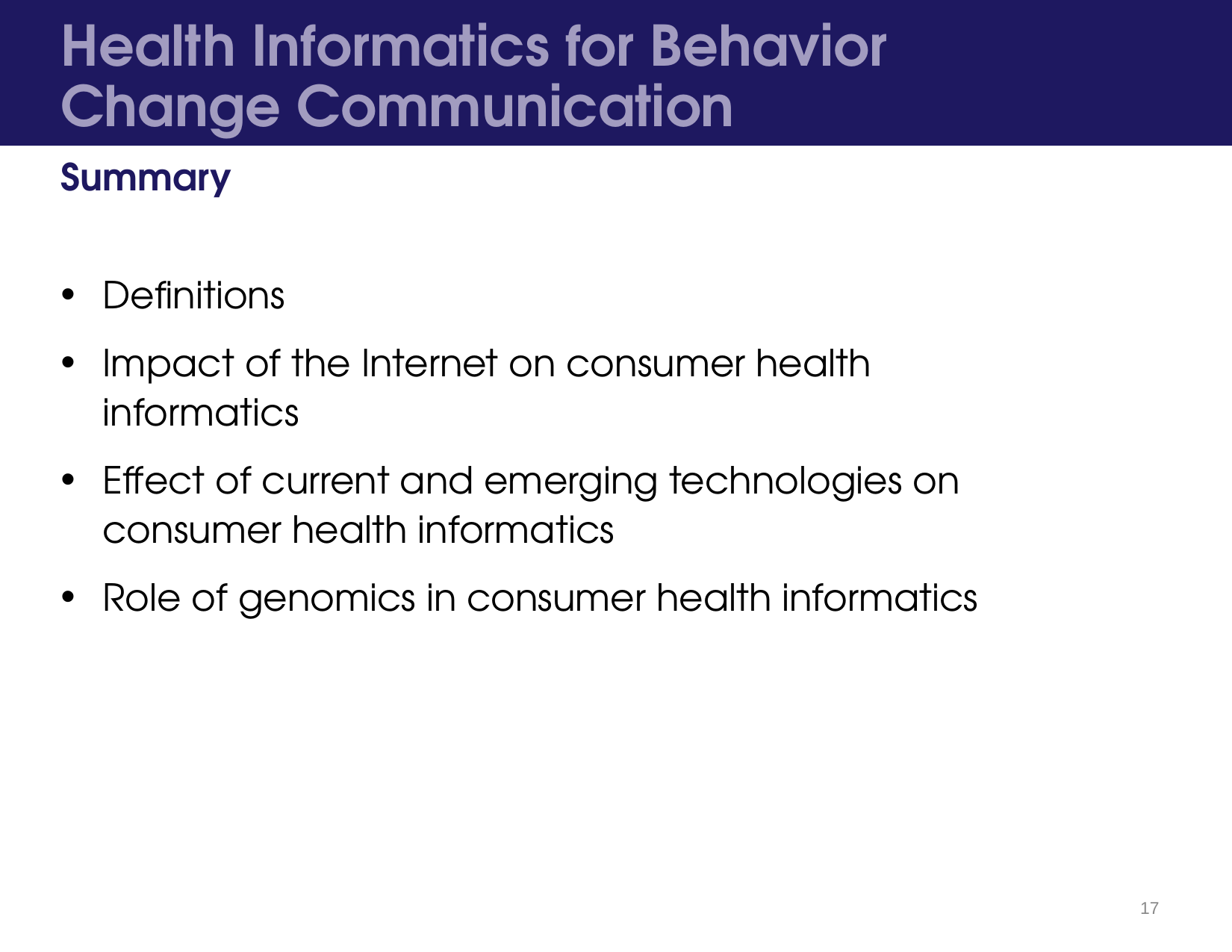

# Health Informatics for Behavior Change Communication
Summary
Definitions
Impact of the Internet on consumer health informatics
Effect of current and emerging technologies on consumer health informatics
Role of genomics in consumer health informatics
17